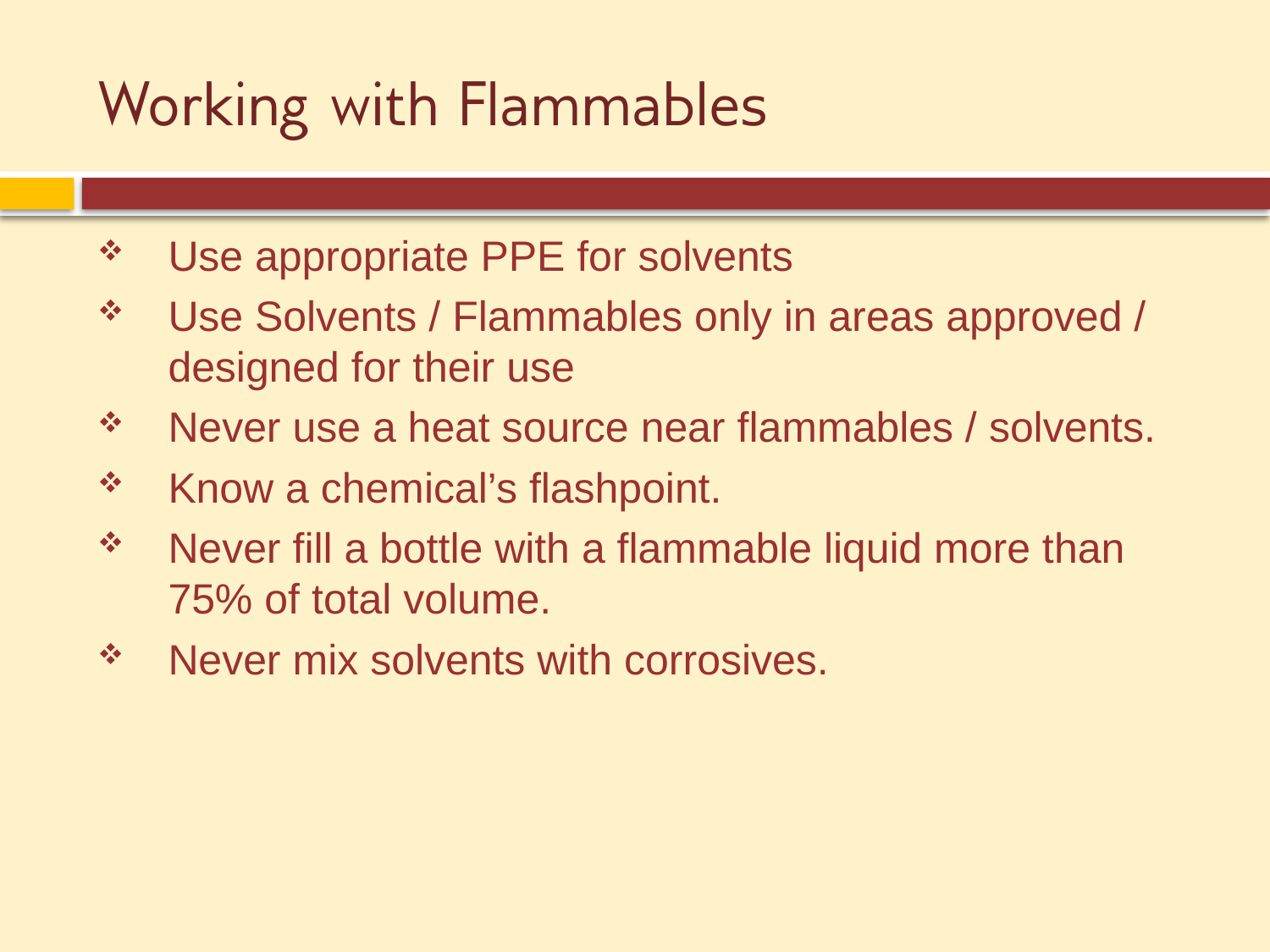

# Working with Flammables
Use appropriate PPE for solvents
Use Solvents / Flammables only in areas approved / designed for their use
Never use a heat source near flammables / solvents.
Know a chemical’s flashpoint.
Never fill a bottle with a flammable liquid more than 75% of total volume.
Never mix solvents with corrosives.